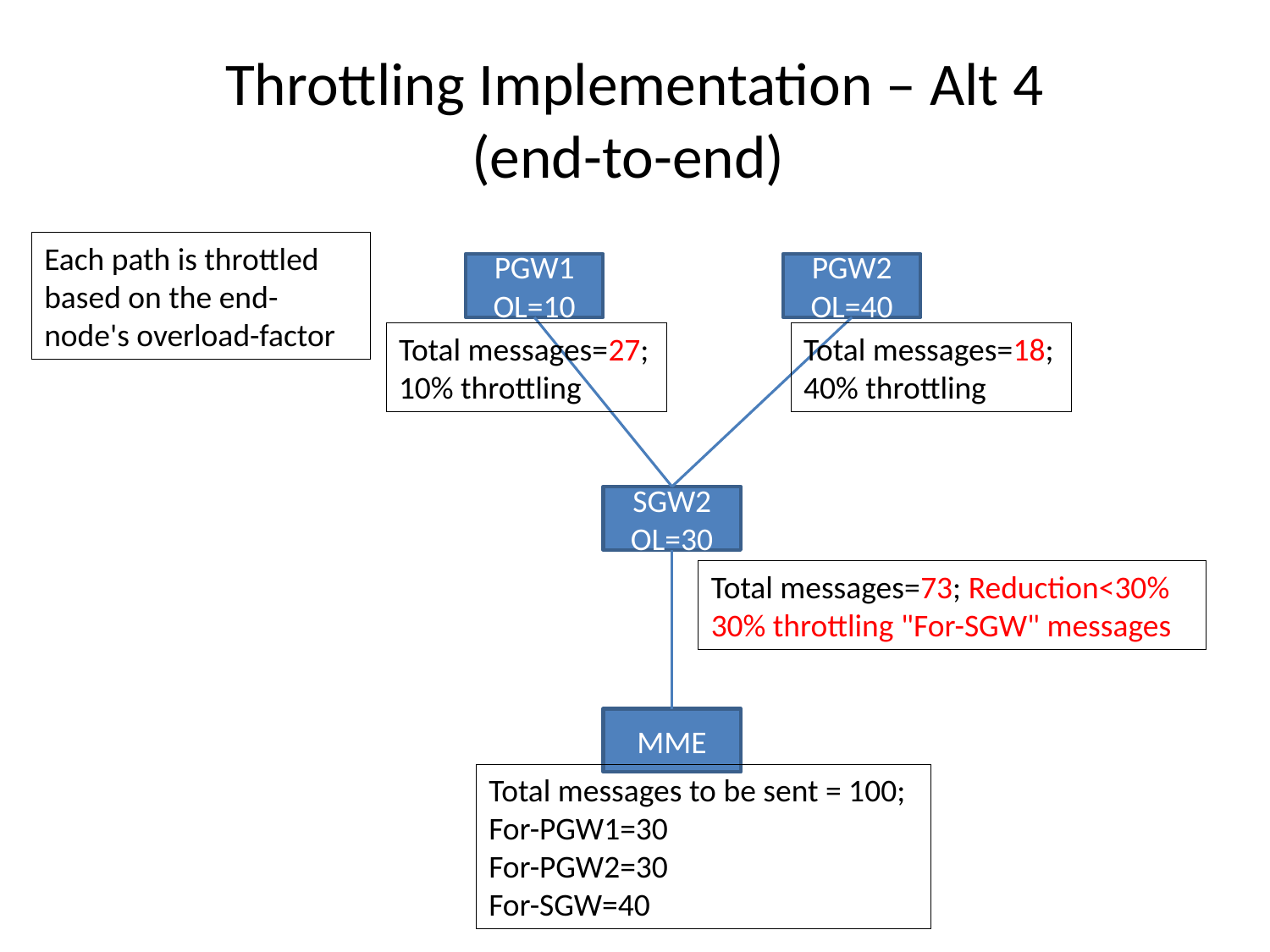

# Throttling Implementation – Alt 4 (end-to-end)
Each path is throttled based on the end-node's overload-factor
PGW1
OL=10
PGW2
OL=40
Total messages=27; 10% throttling
Total messages=18; 40% throttling
SGW2
OL=30
Total messages=73; Reduction<30%
30% throttling "For-SGW" messages
MME
Total messages to be sent = 100; For-PGW1=30
For-PGW2=30
For-SGW=40